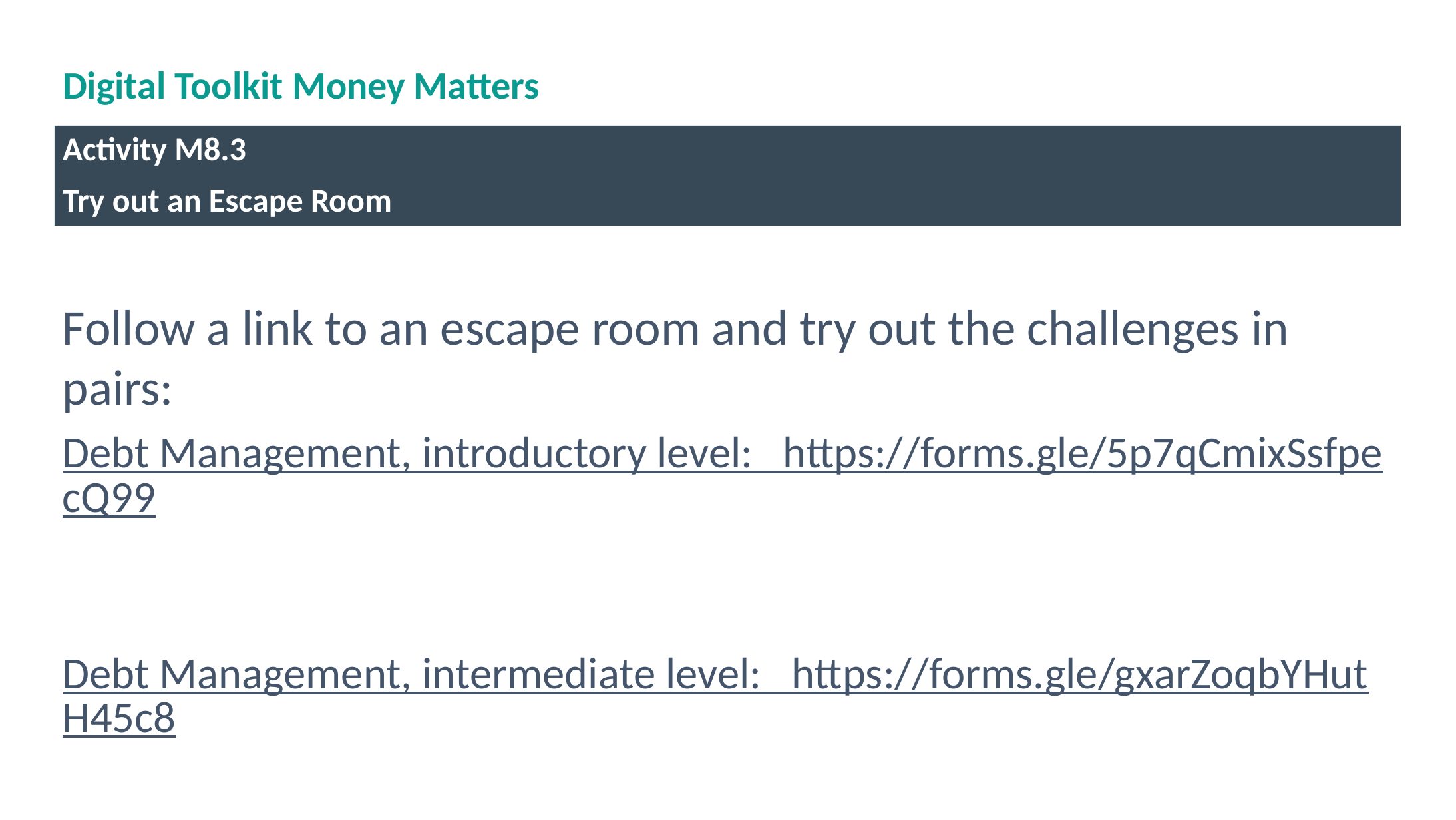

# Digital Toolkit Money Matters
Activity M8.3
Try out an Escape Room
Follow a link to an escape room and try out the challenges in pairs:
Debt Management, introductory level:   https://forms.gle/5p7qCmixSsfpecQ99

Debt Management, intermediate level:   https://forms.gle/gxarZoqbYHutH45c8